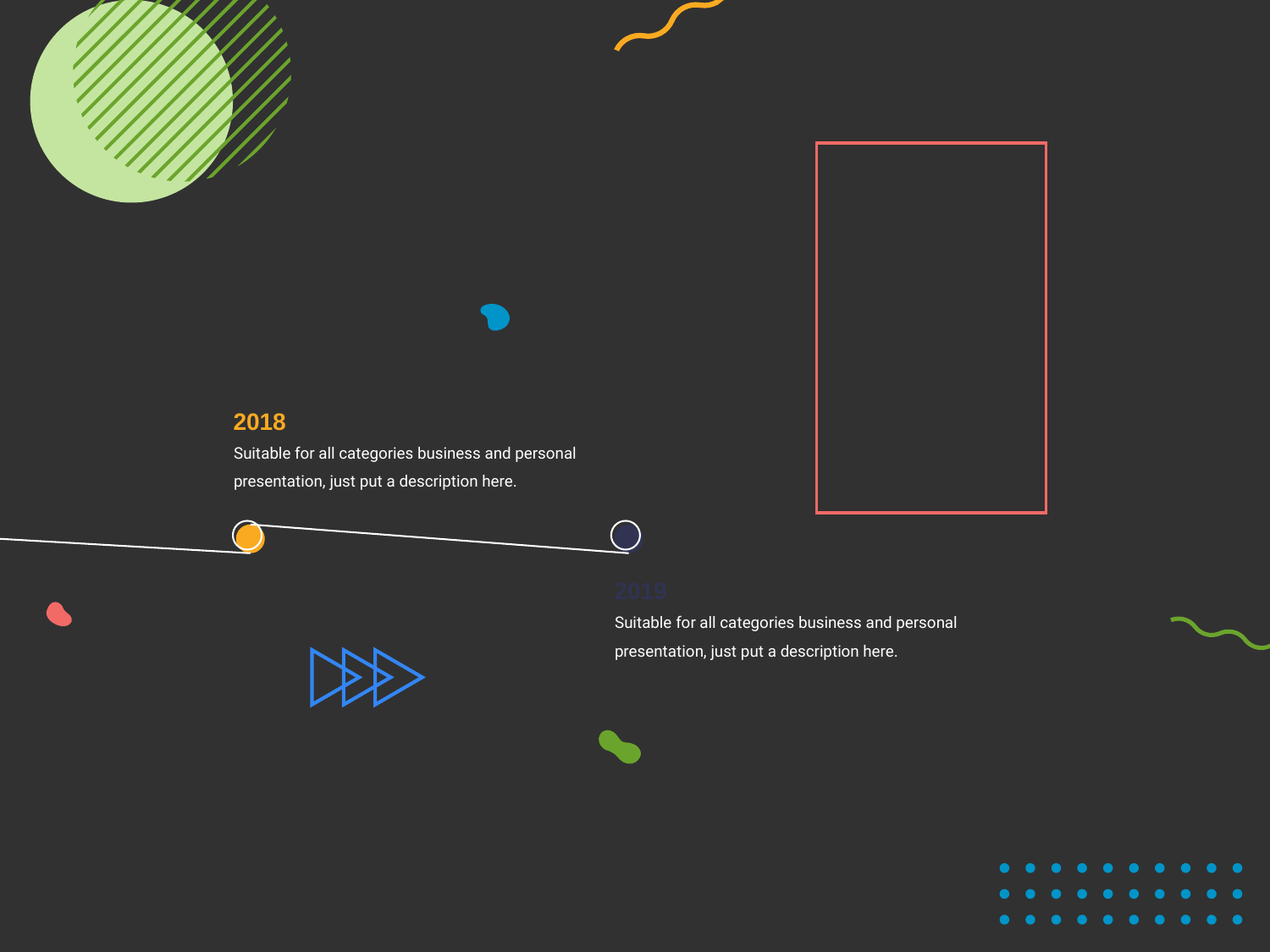

2018
Suitable for all categories business and personal presentation, just put a description here.

2019
Suitable for all categories business and personal presentation, just put a description here.